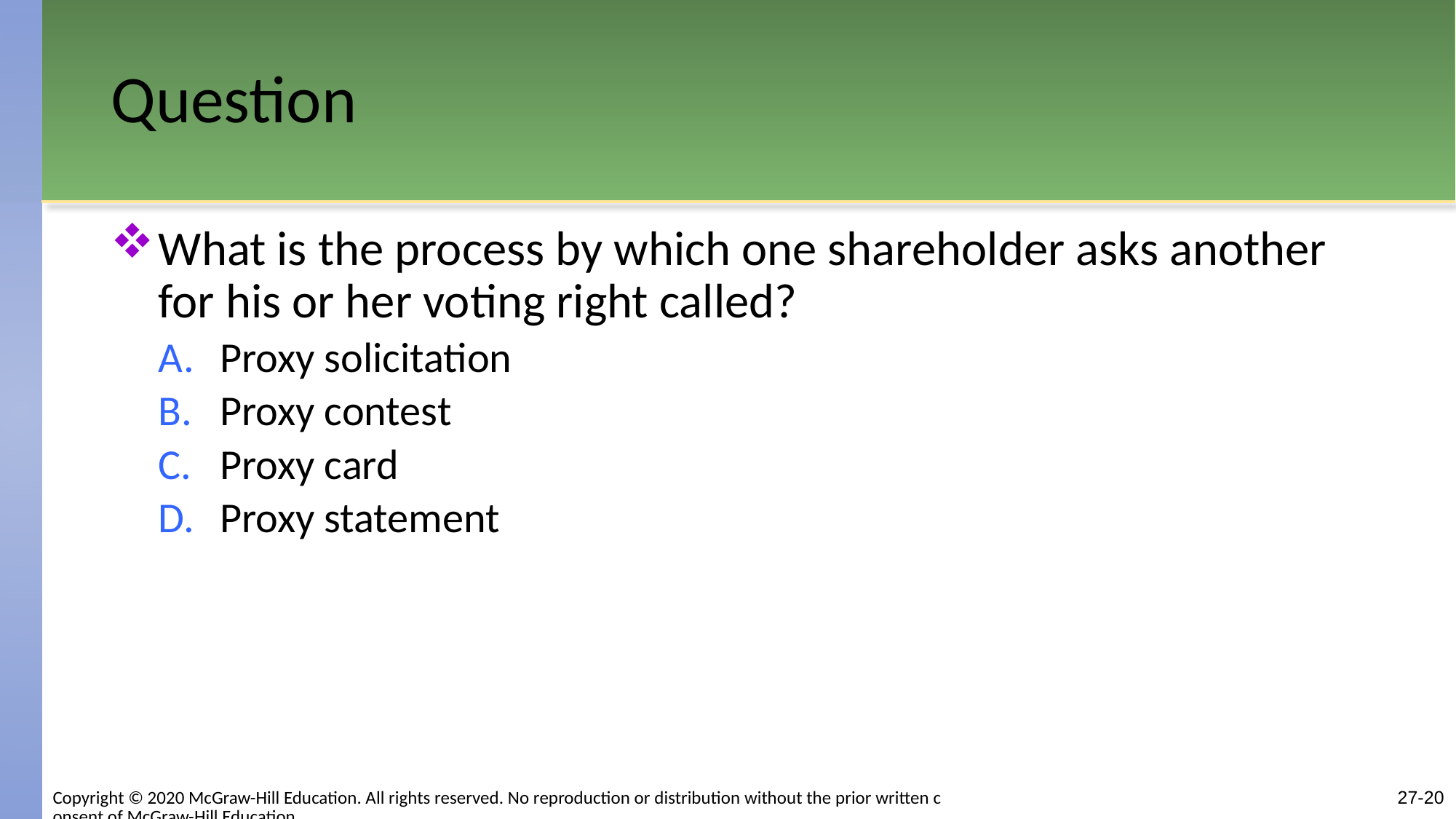

# Question
What is the process by which one shareholder asks another for his or her voting right called?
Proxy solicitation
Proxy contest
Proxy card
Proxy statement
27-20
Copyright © 2020 McGraw-Hill Education. All rights reserved. No reproduction or distribution without the prior written consent of McGraw-Hill Education.